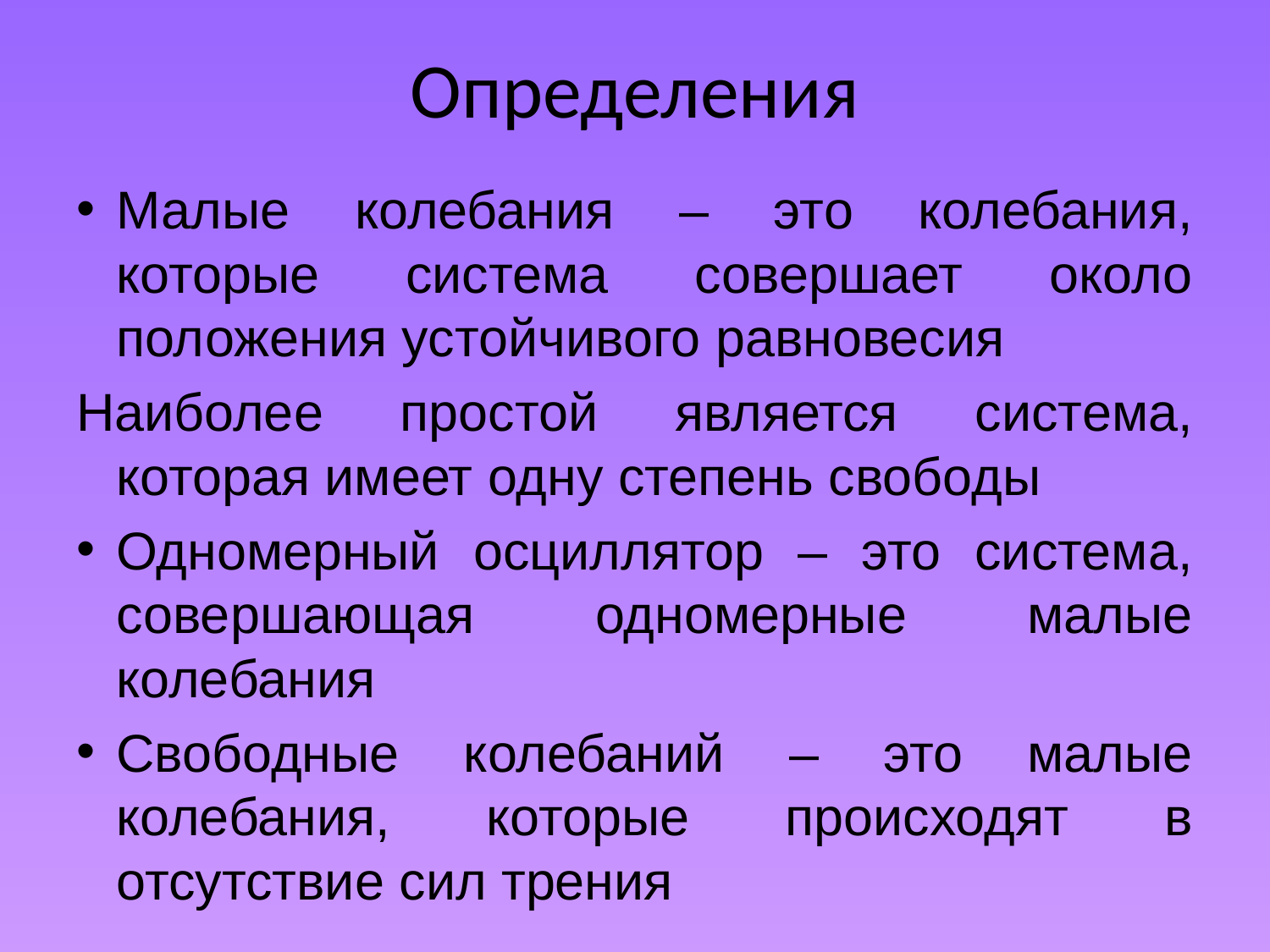

# Определения
Малые колебания – это колебания, которые система совершает около положения устойчивого равновесия
Наиболее простой является система, которая имеет одну степень свободы
Одномерный осциллятор – это система, совершающая одномерные малые колебания
Свободные колебаний – это малые колебания, которые происходят в отсутствие сил трения